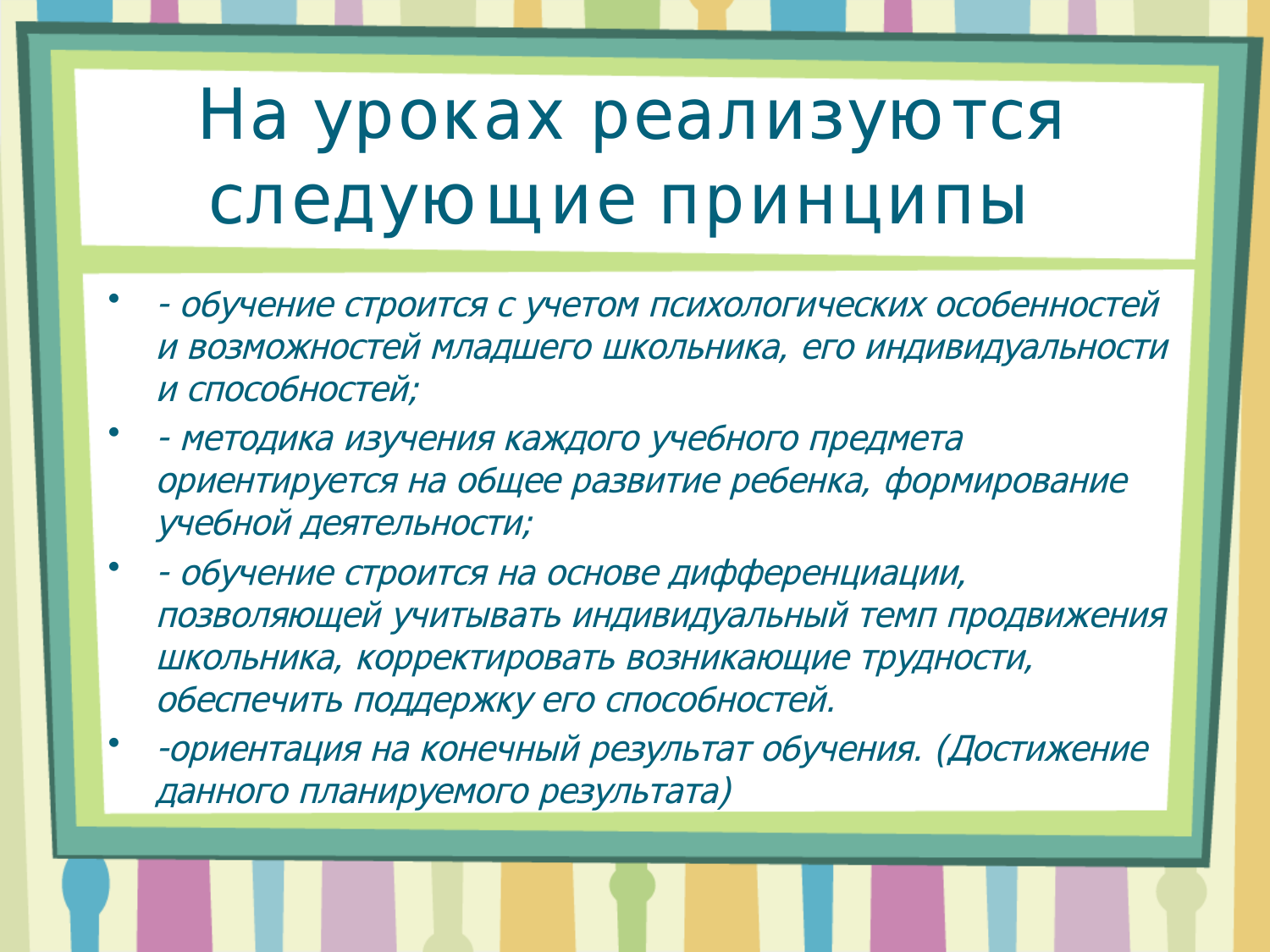

# На уроках реализуются следующие принципы
- обучение строится с учетом психологических особенностей и возможностей младшего школьника, его индивидуальности и способностей;
- методика изучения каждого учебного предмета ориентируется на общее развитие ребенка, формирование учебной деятельности;
- обучение строится на основе дифференциации, позволяющей учитывать индивидуальный темп продвижения школьника, корректировать возникающие трудности, обеспечить поддержку его способностей.
-ориентация на конечный результат обучения. (Достижение данного планируемого результата)